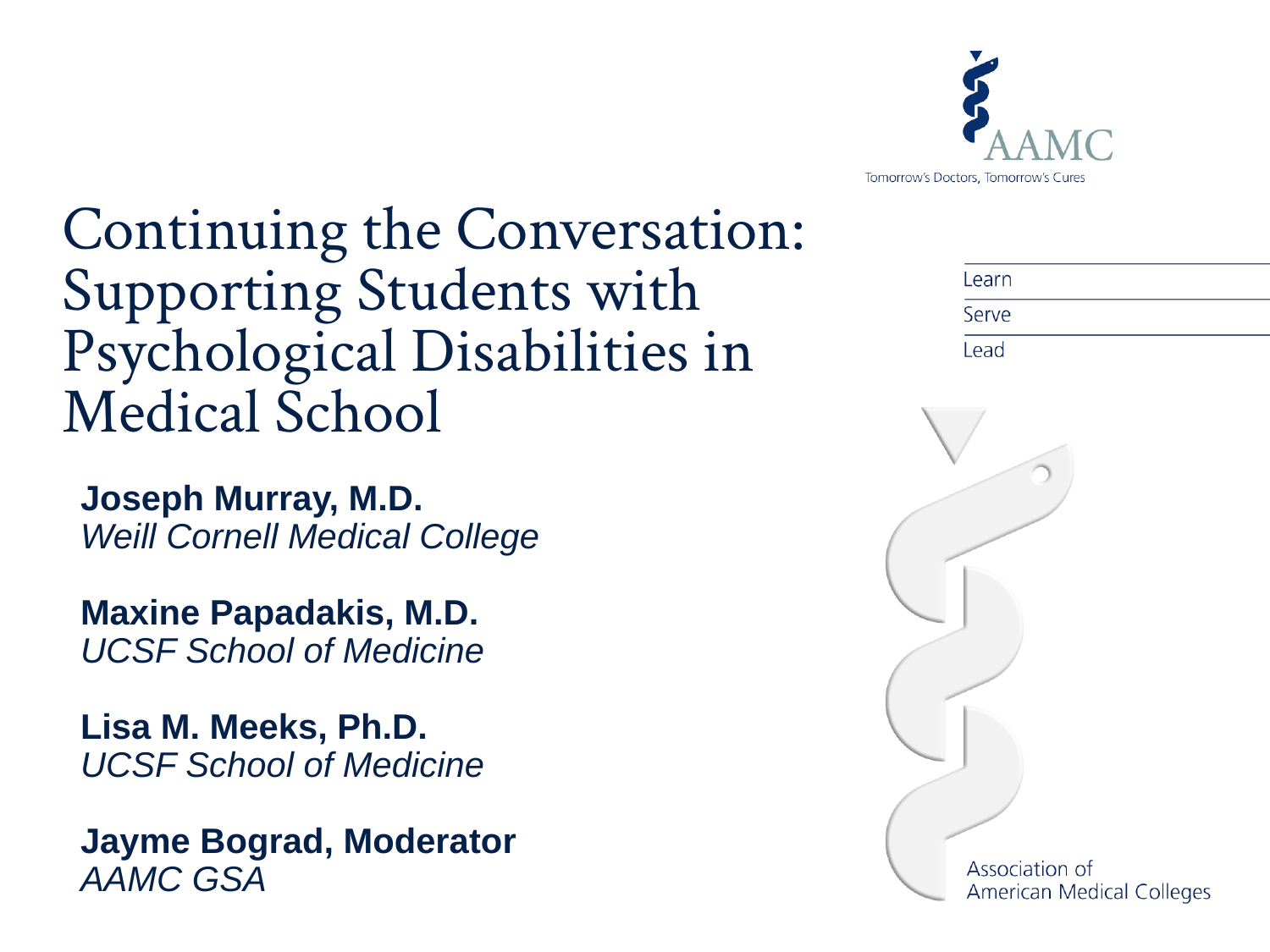

Continuing the Conversation: Supporting Students with Psychological Disabilities in Medical School
Joseph Murray, M.D.
Weill Cornell Medical College

Maxine Papadakis, M.D.
UCSF School of Medicine

Lisa M. Meeks, Ph.D.
UCSF School of Medicine

Jayme Bograd, Moderator
AAMC GSA